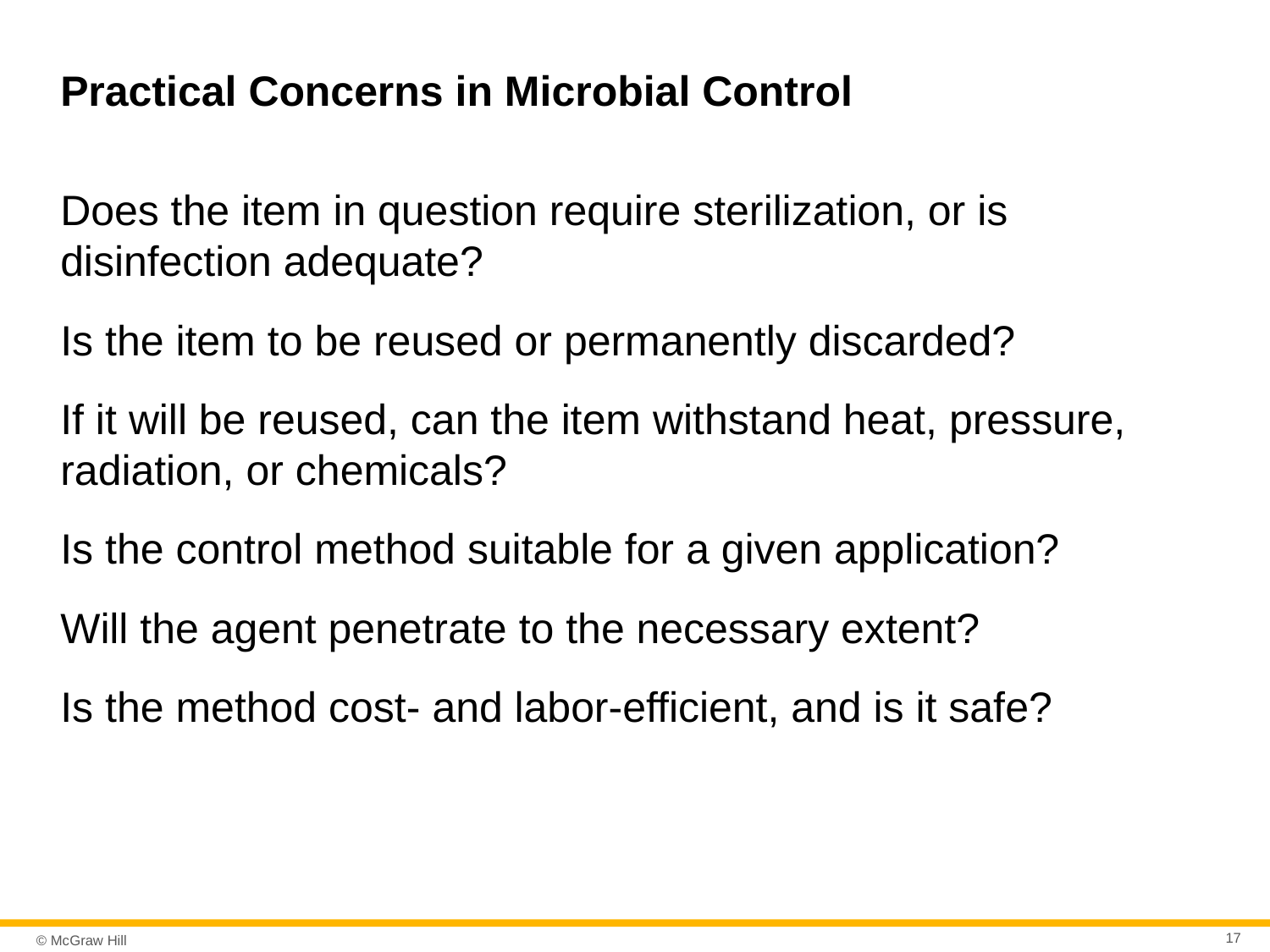

# Practical Concerns in Microbial Control
Does the item in question require sterilization, or is disinfection adequate?
Is the item to be reused or permanently discarded?
If it will be reused, can the item withstand heat, pressure, radiation, or chemicals?
Is the control method suitable for a given application?
Will the agent penetrate to the necessary extent?
Is the method cost- and labor-efficient, and is it safe?